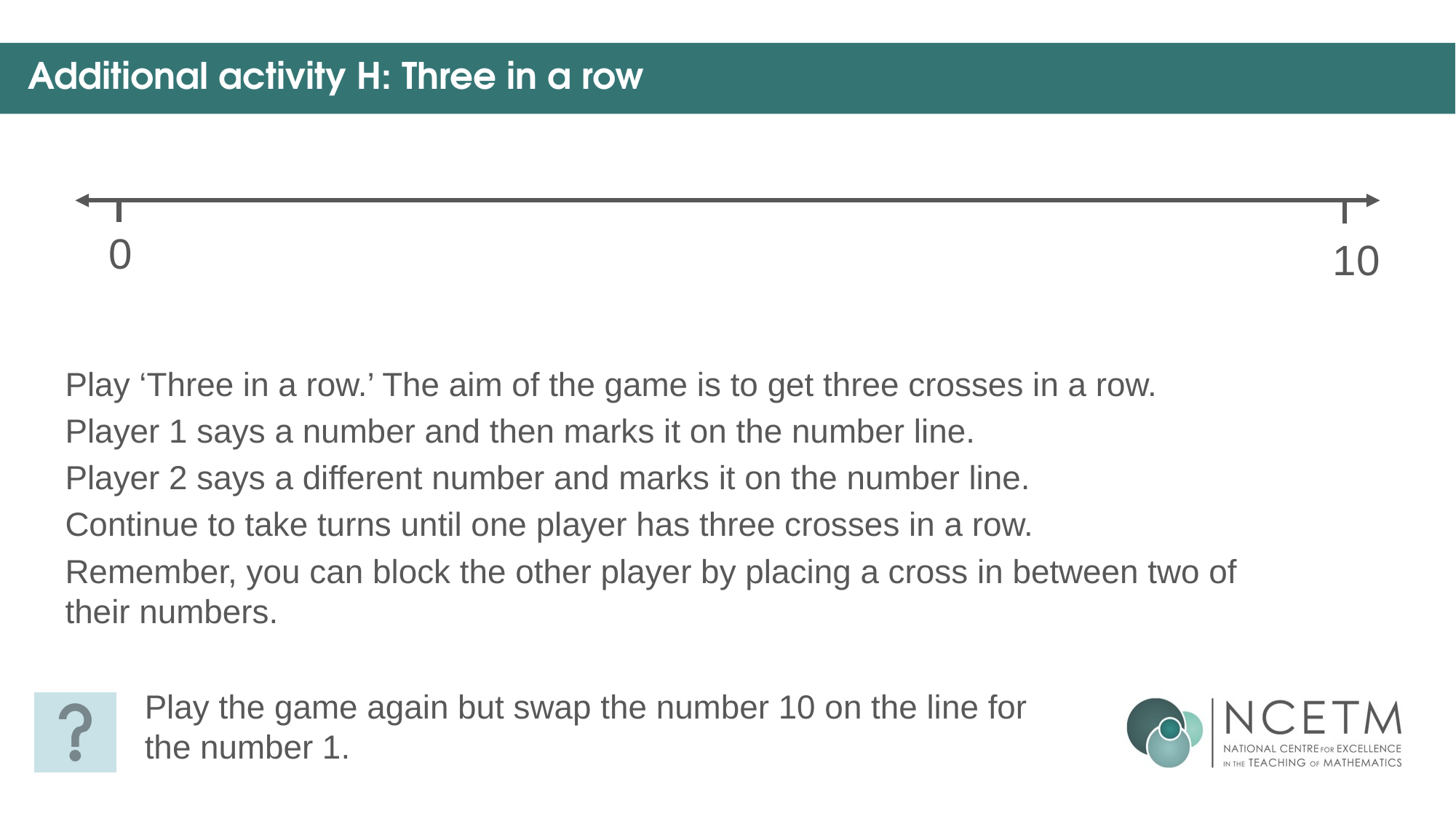

Additional activity H: Three in a row
0
10
Play ‘Three in a row.’ The aim of the game is to get three crosses in a row.
Player 1 says a number and then marks it on the number line.
Player 2 says a different number and marks it on the number line.
Continue to take turns until one player has three crosses in a row.
Remember, you can block the other player by placing a cross in between two of their numbers.
Play the game again but swap the number 10 on the line for the number 1.